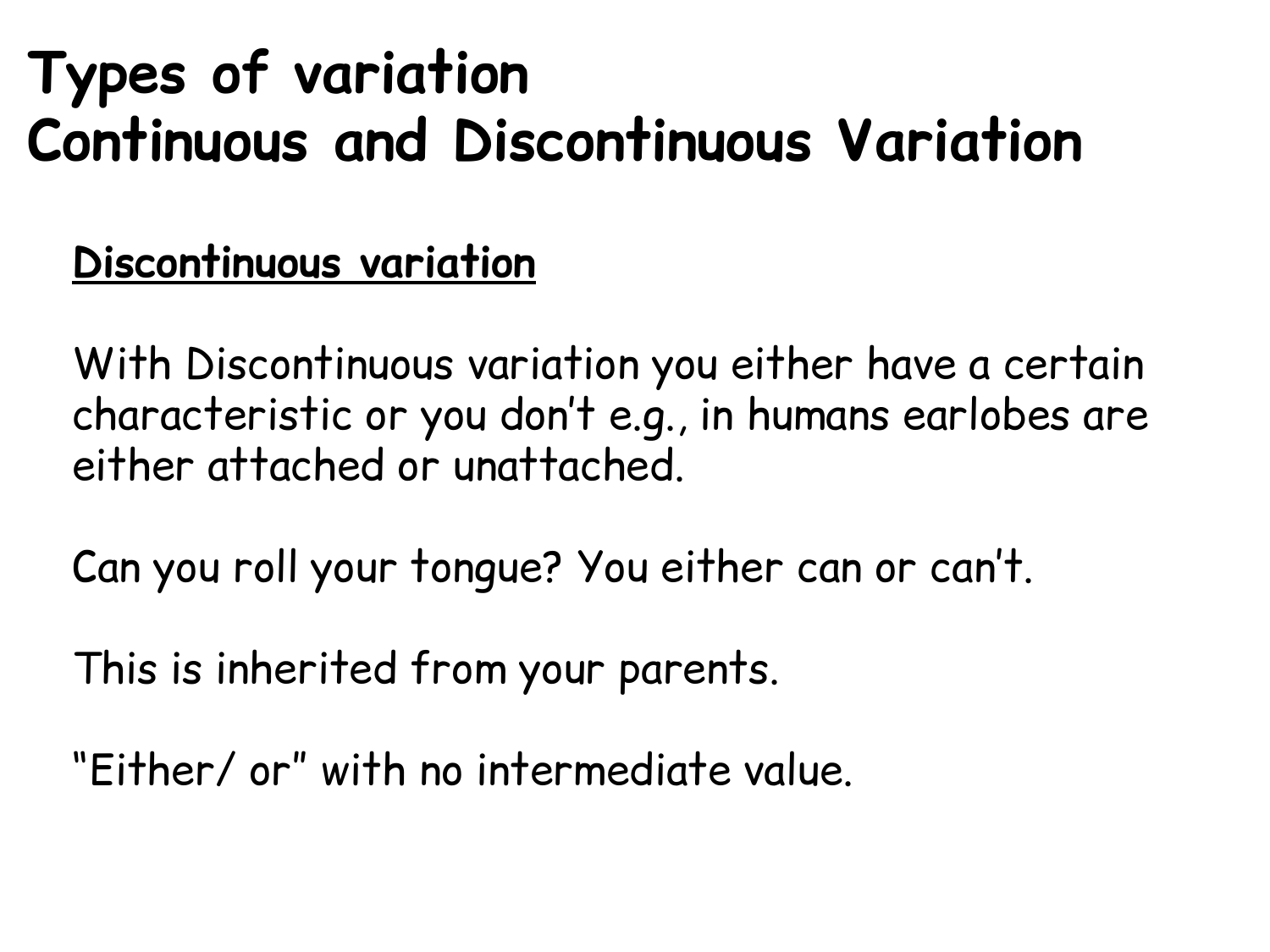

Types of variation
Continuous and Discontinuous Variation

Discontinuous variation

With Discontinuous variation you either have a certain characteristic or you don’t e.g., in humans earlobes are either attached or unattached.

Can you roll your tongue? You either can or can’t.

This is inherited from your parents.

“Either/ or” with no intermediate value.